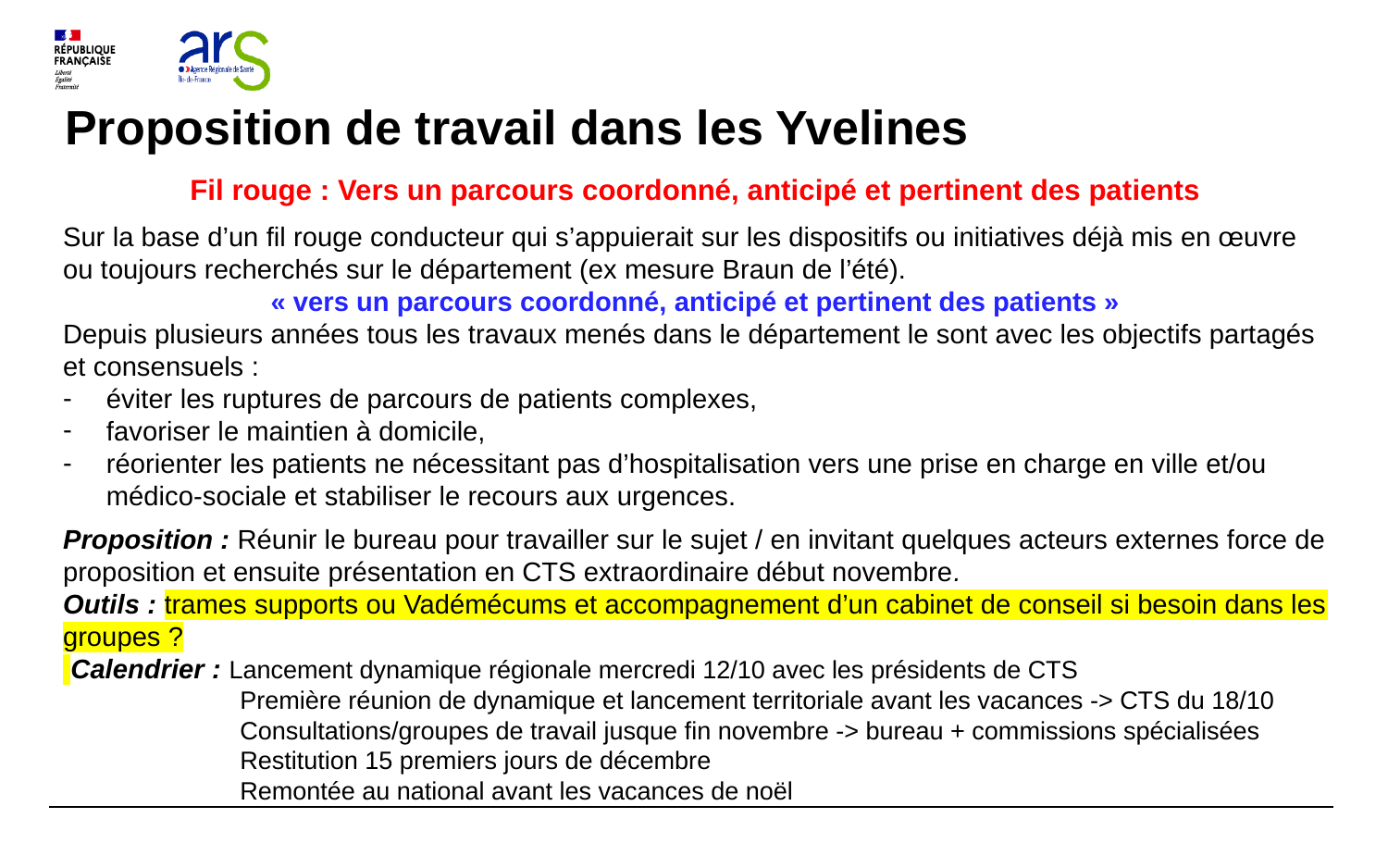

# Proposition de travail dans les Yvelines
Fil rouge : Vers un parcours coordonné, anticipé et pertinent des patients
Sur la base d’un fil rouge conducteur qui s’appuierait sur les dispositifs ou initiatives déjà mis en œuvre ou toujours recherchés sur le département (ex mesure Braun de l’été).
 « vers un parcours coordonné, anticipé et pertinent des patients »
Depuis plusieurs années tous les travaux menés dans le département le sont avec les objectifs partagés et consensuels :
éviter les ruptures de parcours de patients complexes,
favoriser le maintien à domicile,
réorienter les patients ne nécessitant pas d’hospitalisation vers une prise en charge en ville et/ou médico-sociale et stabiliser le recours aux urgences.

Proposition : Réunir le bureau pour travailler sur le sujet / en invitant quelques acteurs externes force de proposition et ensuite présentation en CTS extraordinaire début novembre.
Outils : trames supports ou Vadémécums et accompagnement d’un cabinet de conseil si besoin dans les groupes ?
 Calendrier : Lancement dynamique régionale mercredi 12/10 avec les présidents de CTS
Première réunion de dynamique et lancement territoriale avant les vacances -> CTS du 18/10
Consultations/groupes de travail jusque fin novembre -> bureau + commissions spécialisées
Restitution 15 premiers jours de décembre
Remontée au national avant les vacances de noël